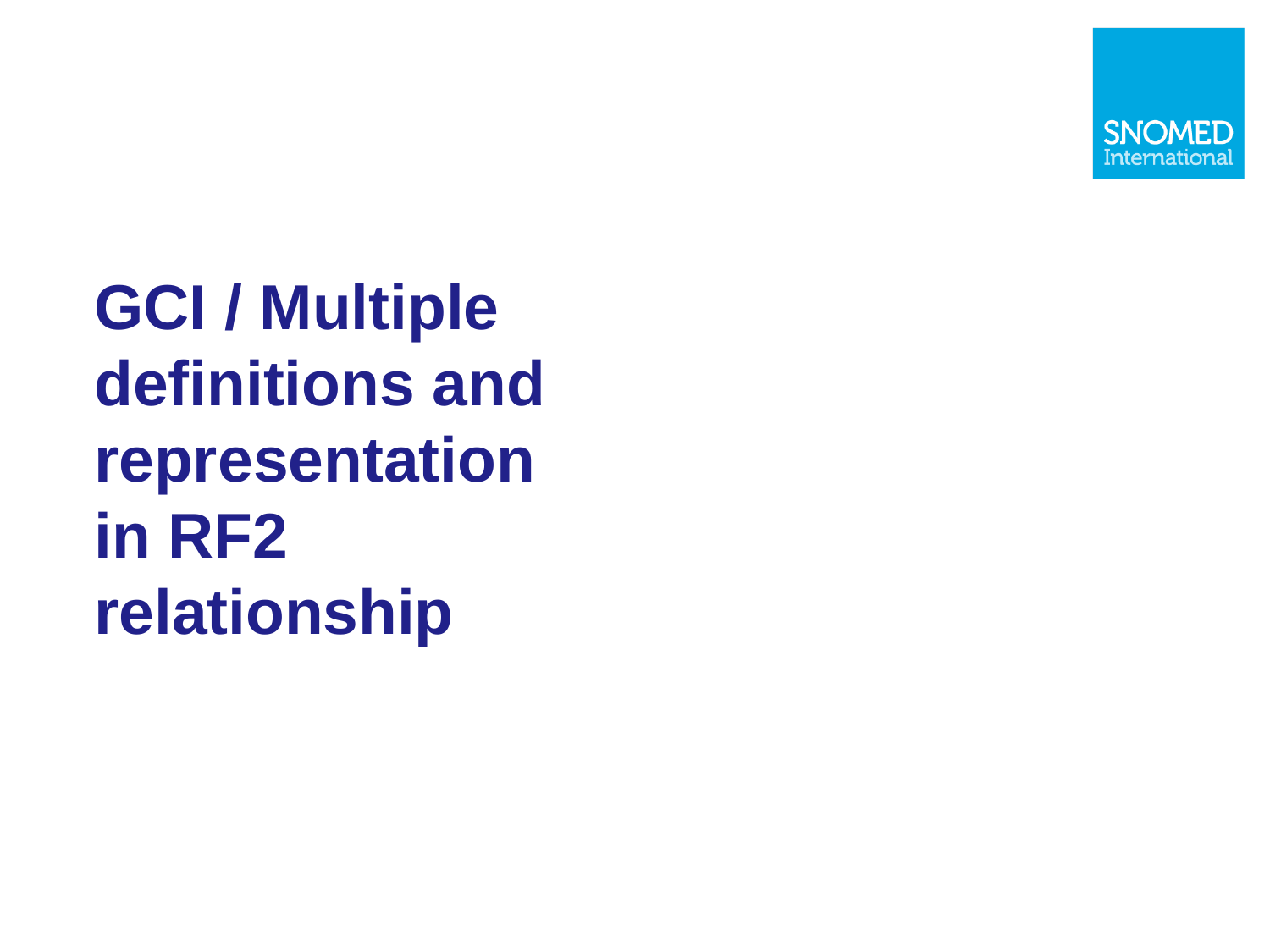

# GCI / Multiple definitions and representation in RF2 relationship